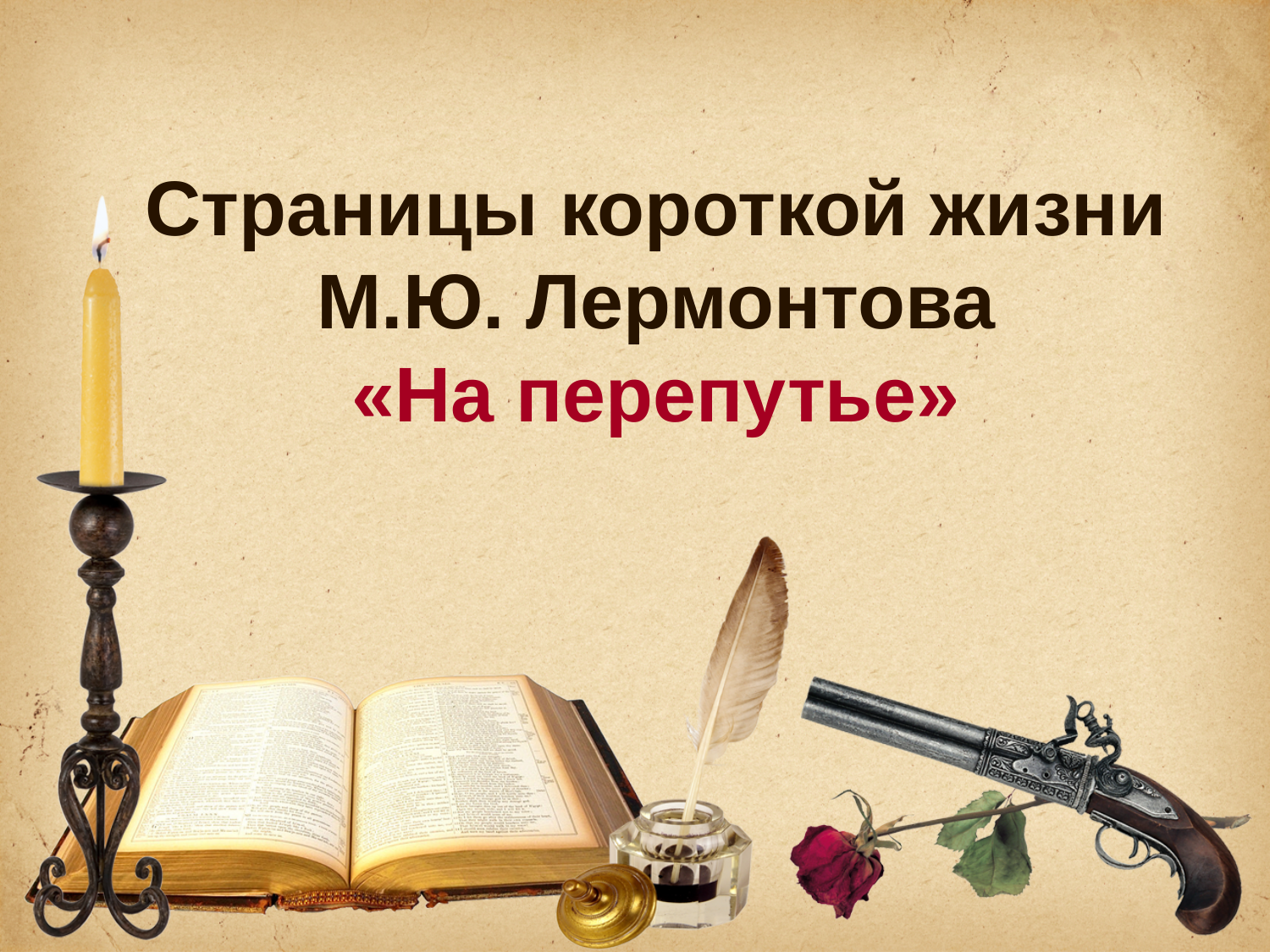

Страницы короткой жизни
 М.Ю. Лермонтова
«На перепутье»